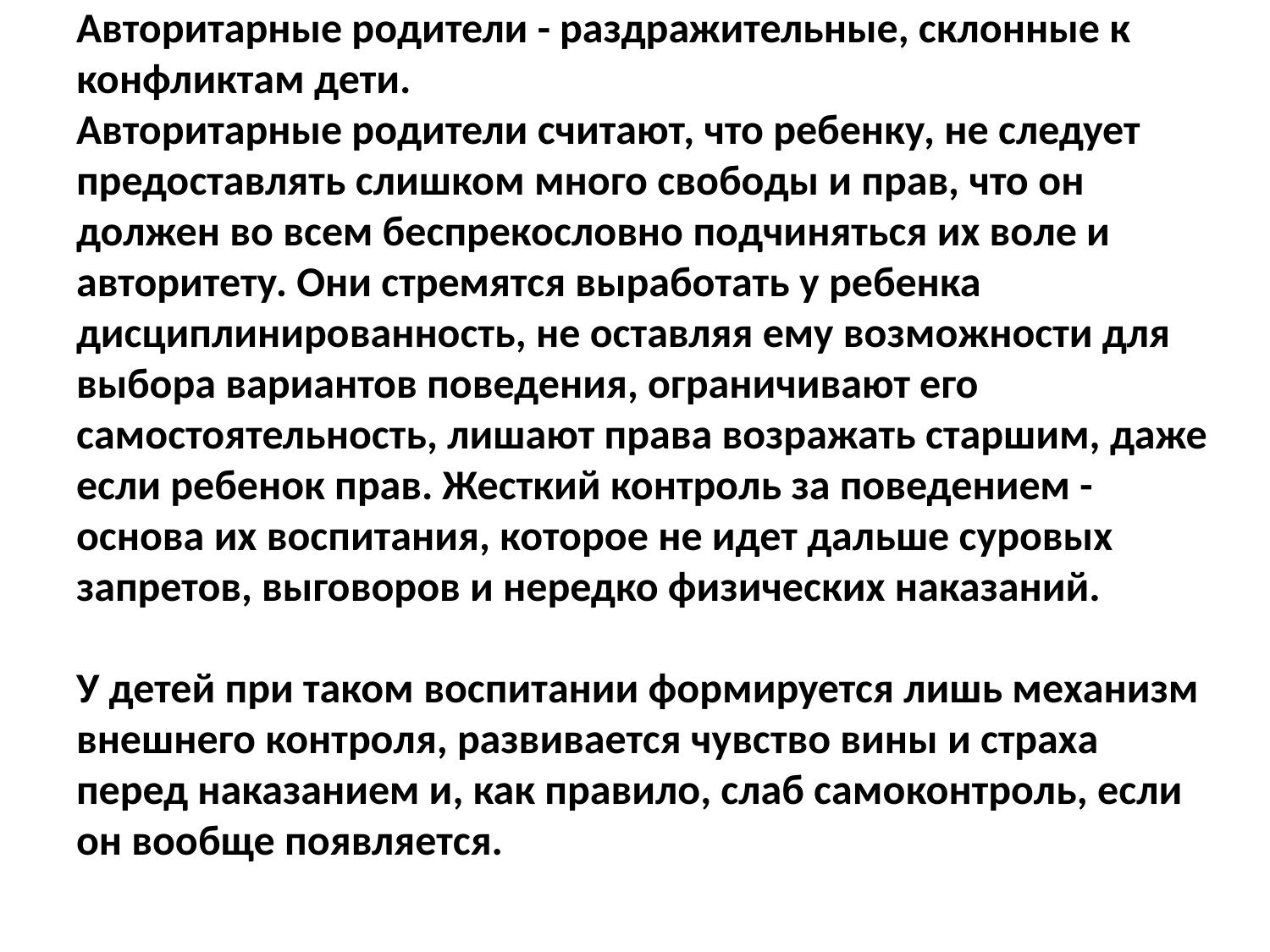

# Авторитарные родители - раздражительные, склонные к конфликтам дети. Авторитарные родители считают, что ребенку, не следует предоставлять слишком много свободы и прав, что он должен во всем беспрекословно подчиняться их воле и авторитету. Они стремятся выработать у ребенка дисциплинированность, не оставляя ему возможности для выбора вариантов поведения, ограничивают его самостоятельность, лишают права возражать старшим, даже если ребенок прав. Жесткий контроль за поведением - основа их воспитания, которое не идет дальше суровых запретов, выговоров и нередко физических наказаний.   У детей при таком воспитании формируется лишь механизм внешнего контроля, развивается чувство вины и страха перед наказанием и, как правило, слаб самоконтроль, если он вообще появляется.